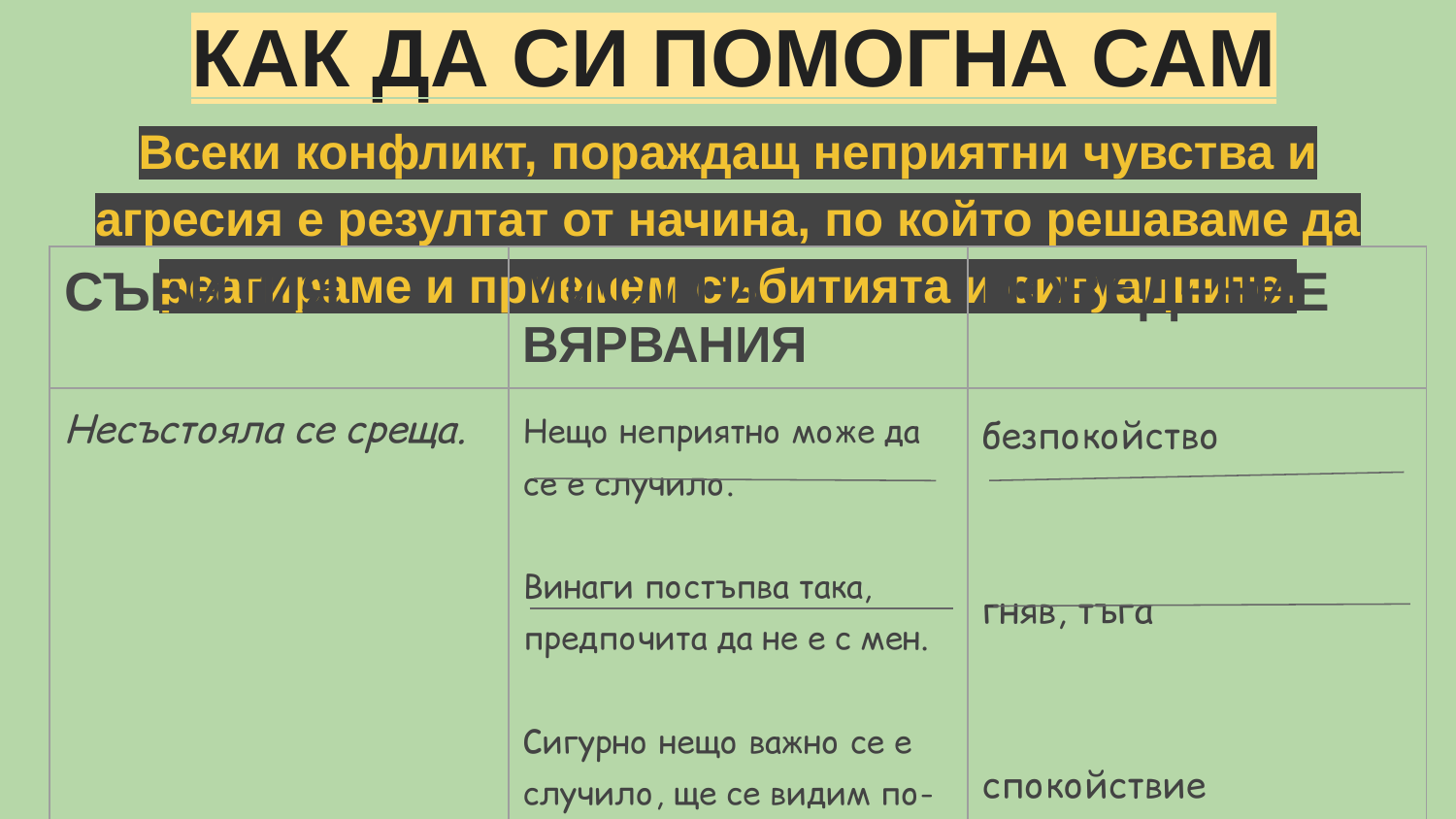

# КАК ДА СИ ПОМОГНА САМ
Всеки конфликт, пораждащ неприятни чувства и агресия е резултат от начина, по който решаваме да реагираме и приемем събитията и ситуациите.
| СЪБИТИЯ | МИСЛИ И ВЯРВАНИЯ | ПОВЕДЕНИЕ |
| --- | --- | --- |
| Несъстояла се среща. | Нещо неприятно може да се е случило. Винаги постъпва така, предпочита да не е с мен. Сигурно нещо важно се е случило, ще се видим по-късно и ще ми разкаже. | безпокойство гняв, тъга спокойствие |